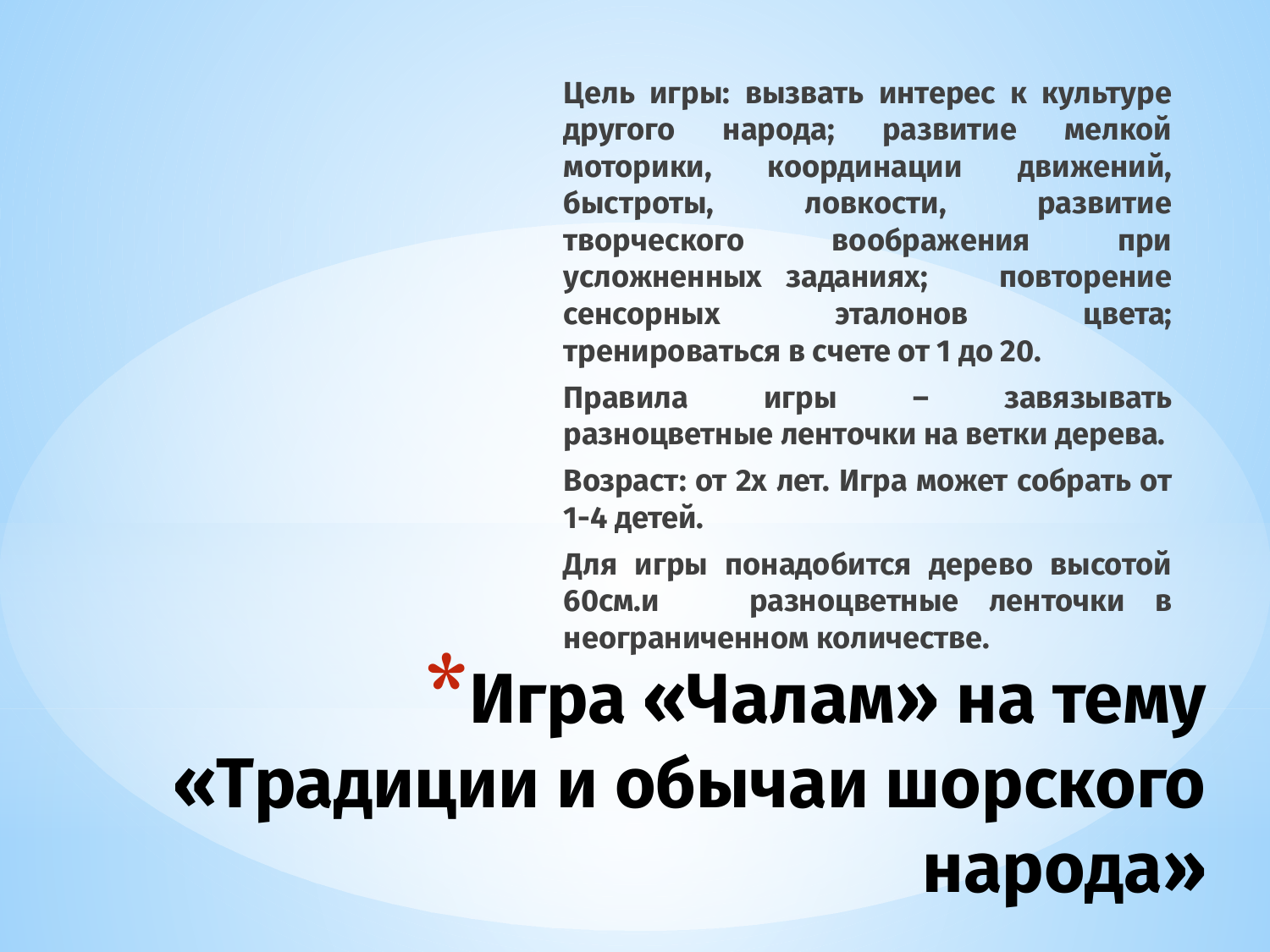

Цель игры: вызвать интерес к культуре другого народа; развитие мелкой моторики, координации движений, быстроты, ловкости, развитие творческого воображения при усложненных заданиях;   повторение сенсорных эталонов цвета; тренироваться в счете от 1 до 20.
	Правила игры – завязывать разноцветные ленточки на ветки дерева.
	Возраст: от 2х лет. Игра может собрать от 1-4 детей.
	Для игры понадобится дерево высотой 60см.и   разноцветные ленточки в неограниченном количестве.

# Игра «Чалам» на тему «Традиции и обычаи шорского народа»